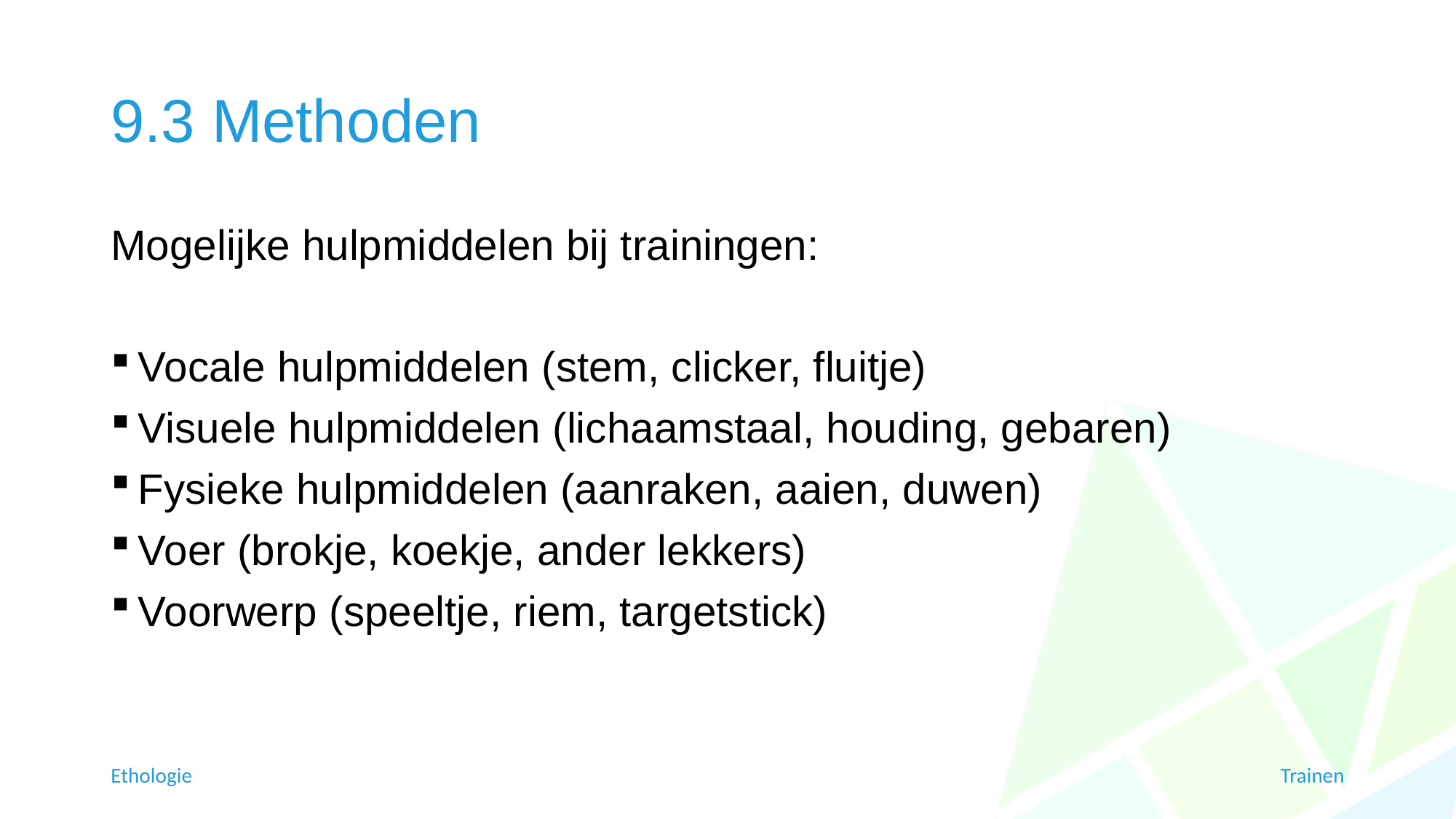

# 9.3 Methoden
Mogelijke hulpmiddelen bij trainingen:

Vocale hulpmiddelen (stem, clicker, fluitje)
Visuele hulpmiddelen (lichaamstaal, houding, gebaren)
Fysieke hulpmiddelen (aanraken, aaien, duwen)
Voer (brokje, koekje, ander lekkers)
Voorwerp (speeltje, riem, targetstick)
Ethologie
Trainen